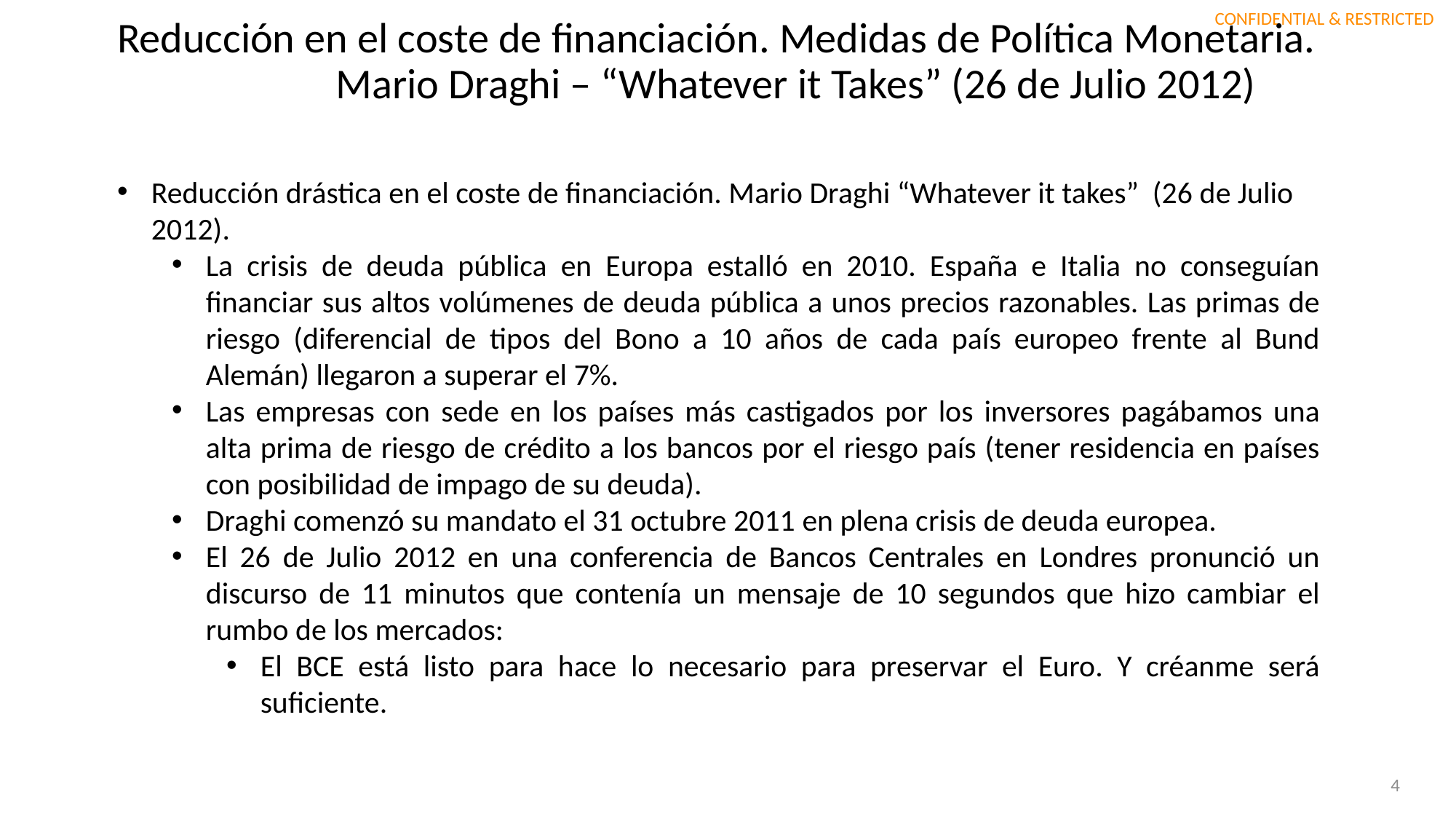

# Reducción en el coste de financiación. Medidas de Política Monetaria. Mario Draghi – “Whatever it Takes” (26 de Julio 2012)
Reducción drástica en el coste de financiación. Mario Draghi “Whatever it takes”  (26 de Julio 2012).
La crisis de deuda pública en Europa estalló en 2010. España e Italia no conseguían financiar sus altos volúmenes de deuda pública a unos precios razonables. Las primas de riesgo (diferencial de tipos del Bono a 10 años de cada país europeo frente al Bund Alemán) llegaron a superar el 7%.
Las empresas con sede en los países más castigados por los inversores pagábamos una alta prima de riesgo de crédito a los bancos por el riesgo país (tener residencia en países con posibilidad de impago de su deuda).
Draghi comenzó su mandato el 31 octubre 2011 en plena crisis de deuda europea.
El 26 de Julio 2012 en una conferencia de Bancos Centrales en Londres pronunció un discurso de 11 minutos que contenía un mensaje de 10 segundos que hizo cambiar el rumbo de los mercados:
El BCE está listo para hace lo necesario para preservar el Euro. Y créanme será suficiente.

4